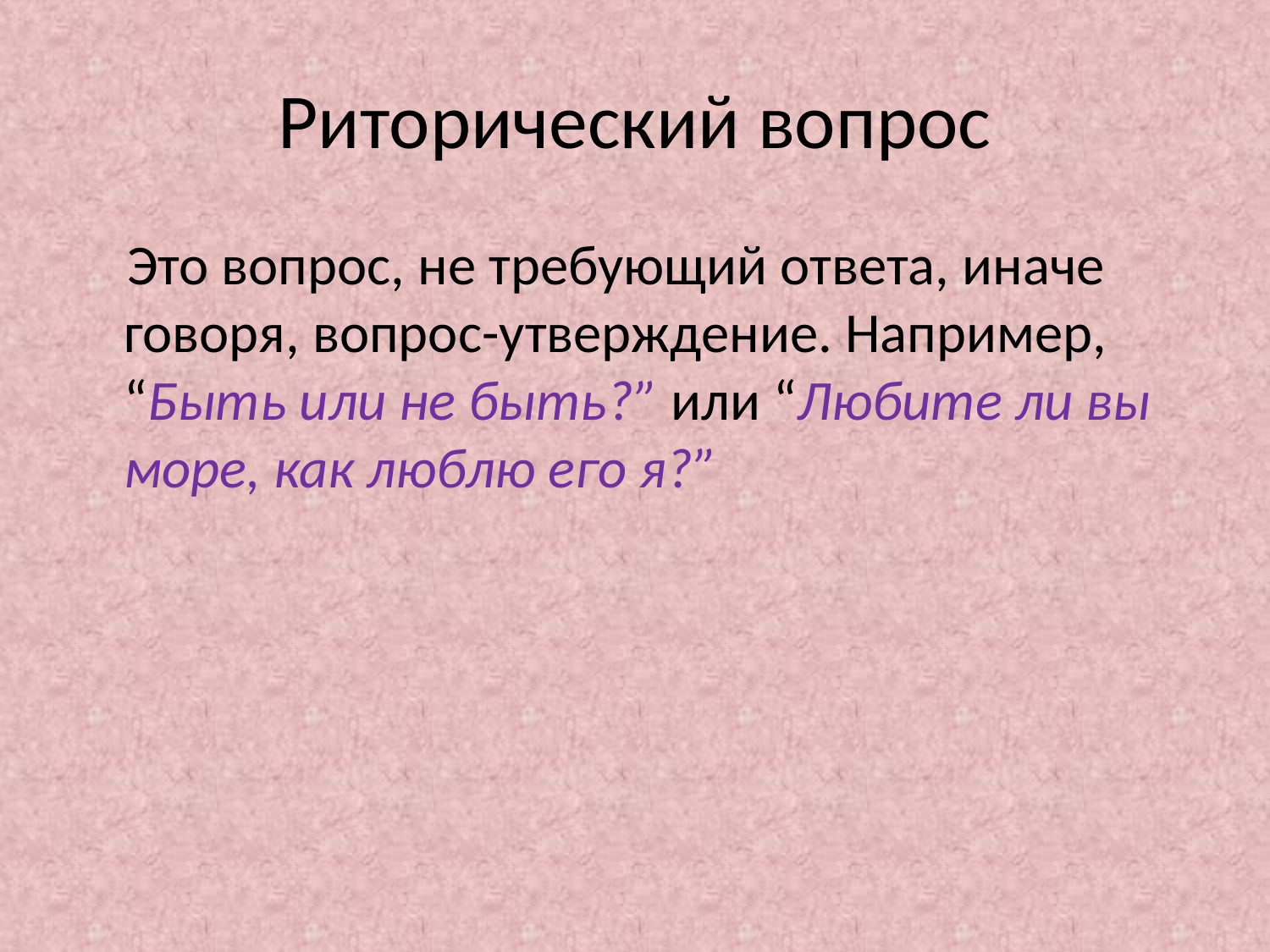

# Риторический вопрос
    Это вопрос, не требующий ответа, иначе говоря, вопрос-утверждение. Например, “Быть или не быть?” или “Любите ли вы море, как люблю его я?”